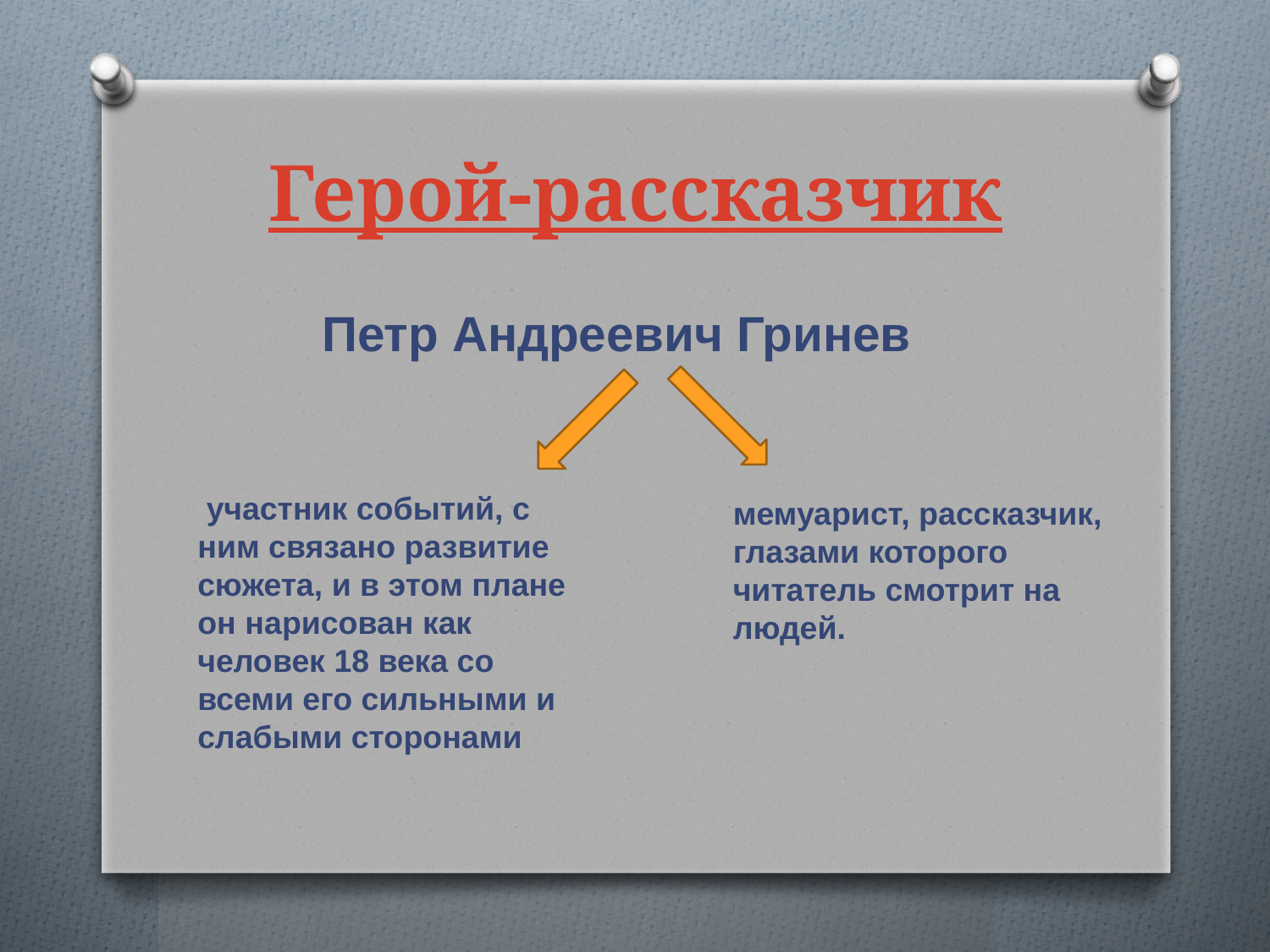

# Герой-рассказчик
Петр Андреевич Гринев

 участник событий, с ним связано развитие сюжета, и в этом плане он нарисован как человек 18 века со всеми его сильными и слабыми сторонами
мемуарист, рассказчик, глазами которого читатель смотрит на людей.